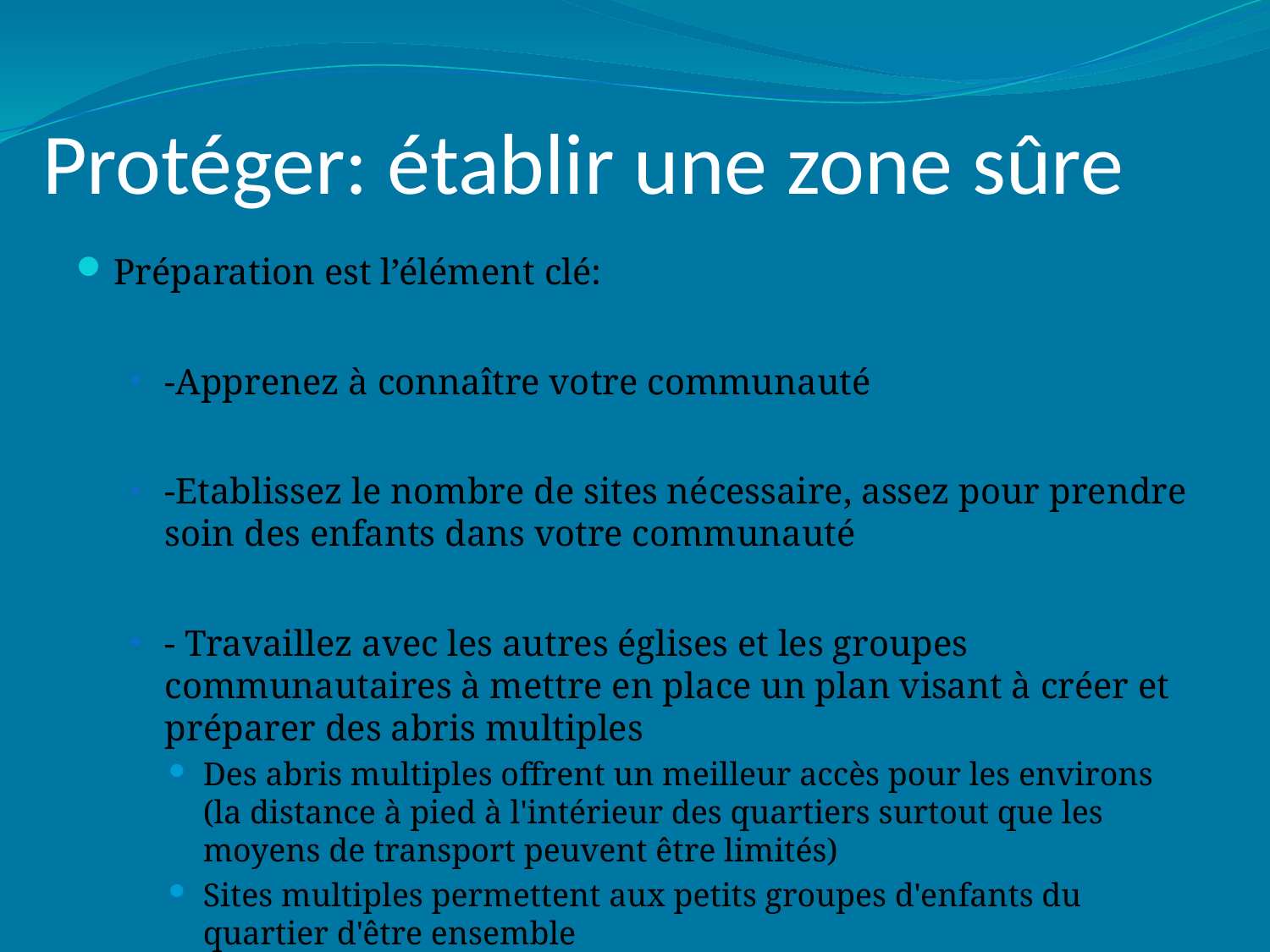

# Protéger: établir une zone sûre
Préparation est l’élément clé:

-Apprenez à connaître votre communauté

-Etablissez le nombre de sites nécessaire, assez pour prendre soin des enfants dans votre communauté

- Travaillez avec les autres églises et les groupes communautaires à mettre en place un plan visant à créer et préparer des abris multiples
Des abris multiples offrent un meilleur accès pour les environs (la distance à pied à l'intérieur des quartiers surtout que les moyens de transport peuvent être limités)
Sites multiples permettent aux petits groupes d'enfants du quartier d'être ensemble
Cela offre plus de familiarité qu'un site où tous les enfants ne connaissent pas les uns les autres.